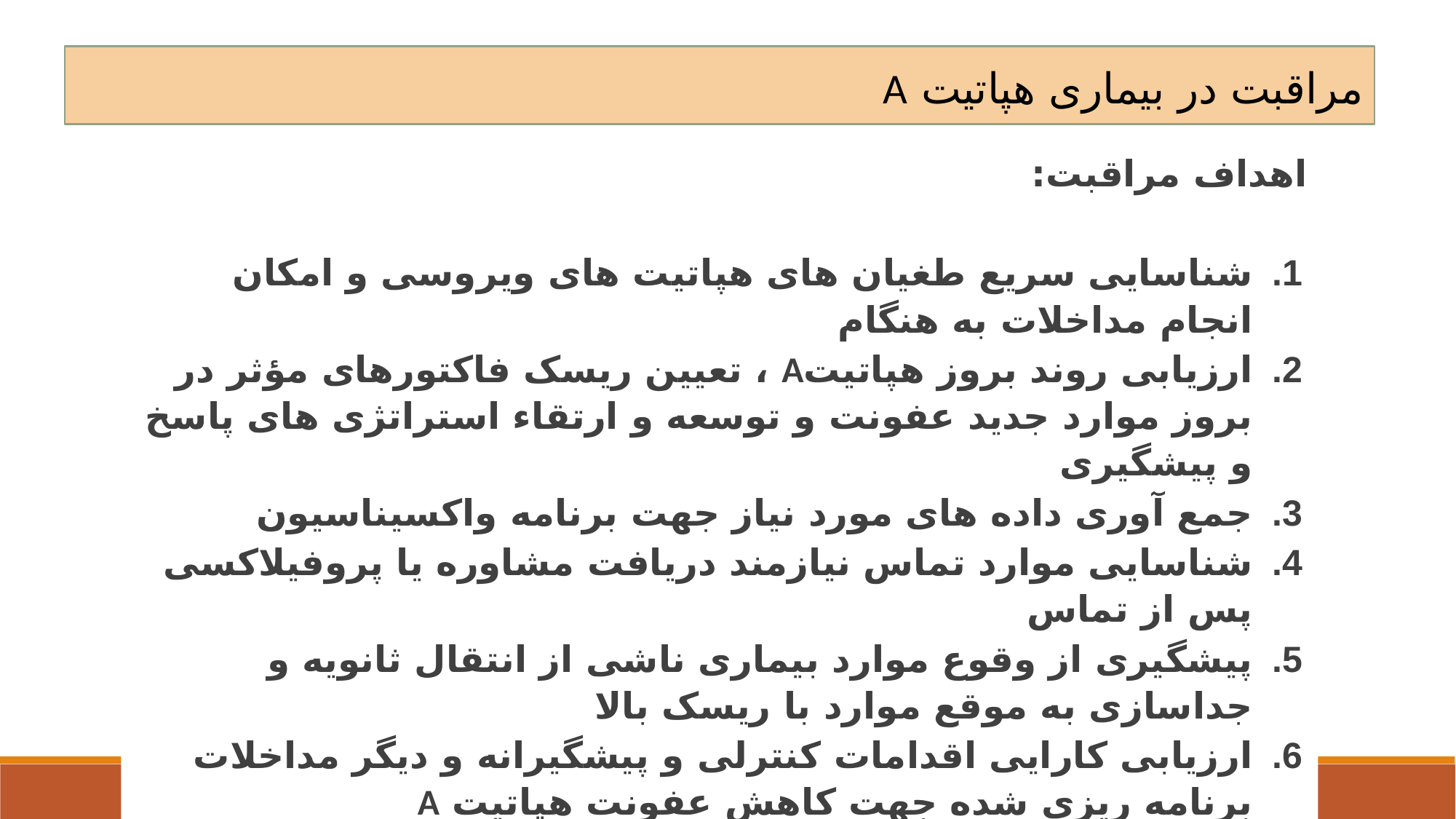

مراقبت در بیماری هپاتیت A
اهداف مراقبت:

شناسایی سریع طغیان های هپاتیت های ویروسی و امکان انجام مداخلات به هنگام
ارزیابی روند بروز هپاتیتA ، تعیین ریسک فاکتورهای مؤثر در بروز موارد جدید عفونت و توسعه و ارتقاء استراتژی های پاسخ و پیشگیری
جمع آوری داده های مورد نیاز جهت برنامه واکسیناسیون
شناسایی موارد تماس نیازمند دریافت مشاوره یا پروفیلاکسی پس از تماس
پیشگیری از وقوع موارد بیماری ناشی از انتقال ثانویه و جداسازی به موقع موارد با ریسک بالا
ارزیابی کارایی اقدامات کنترلی و پیشگیرانه و دیگر مداخلات برنامه ریزی شده جهت کاهش عفونت هپاتیت A